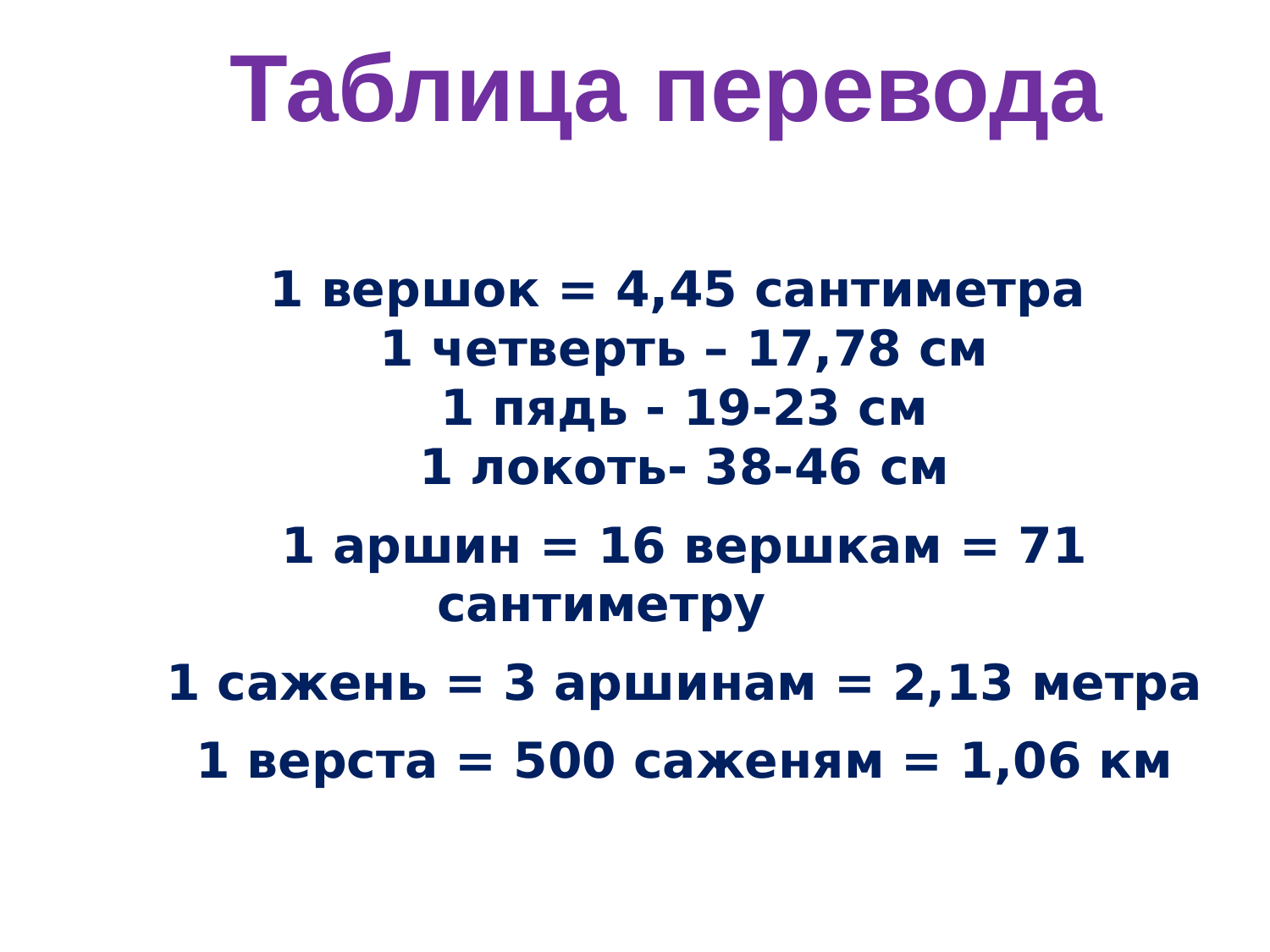

Таблица перевода

     1 вершок = 4,45 сантиметра
     1 четверть – 17,78 см
     1 пядь - 19-23 см
     1 локоть- 38-46 см

     1 аршин = 16 вершкам = 71 сантиметру

     1 сажень = 3 аршинам = 2,13 метра

     1 верста = 500 саженям = 1,06 км